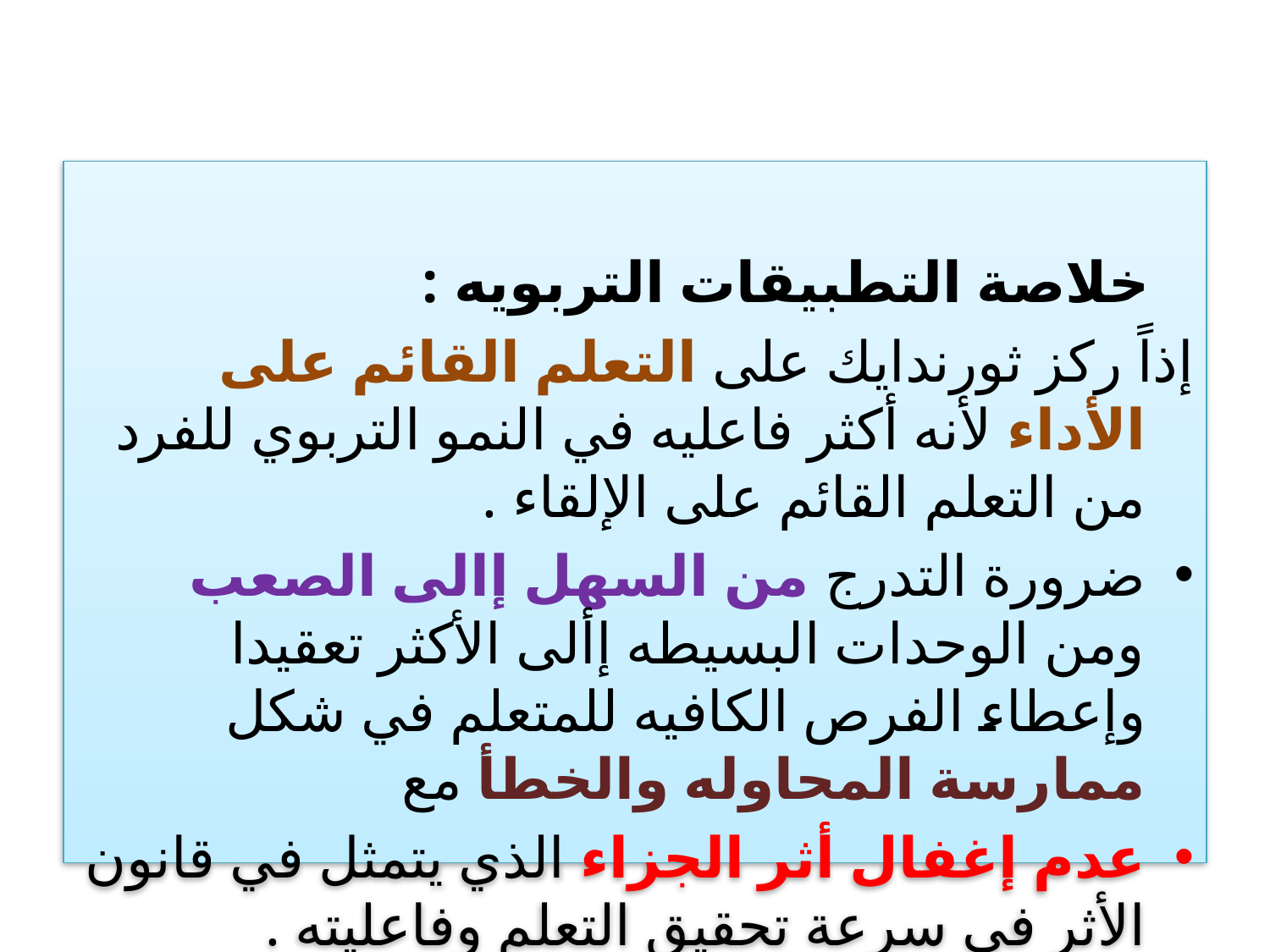

خلاصة التطبيقات التربويه :
إذاً ركز ثورندايك على التعلم القائم على الأداء لأنه أكثر فاعليه في النمو التربوي للفرد من التعلم القائم على الإلقاء .
ضرورة التدرج من السهل إالى الصعب ومن الوحدات البسيطه إألى الأكثر تعقيدا وإعطاء الفرص الكافيه للمتعلم في شكل ممارسة المحاوله والخطأ مع
عدم إغفال أثر الجزاء الذي يتمثل في قانون الأثر في سرعة تحقيق التعلم وفاعليته .